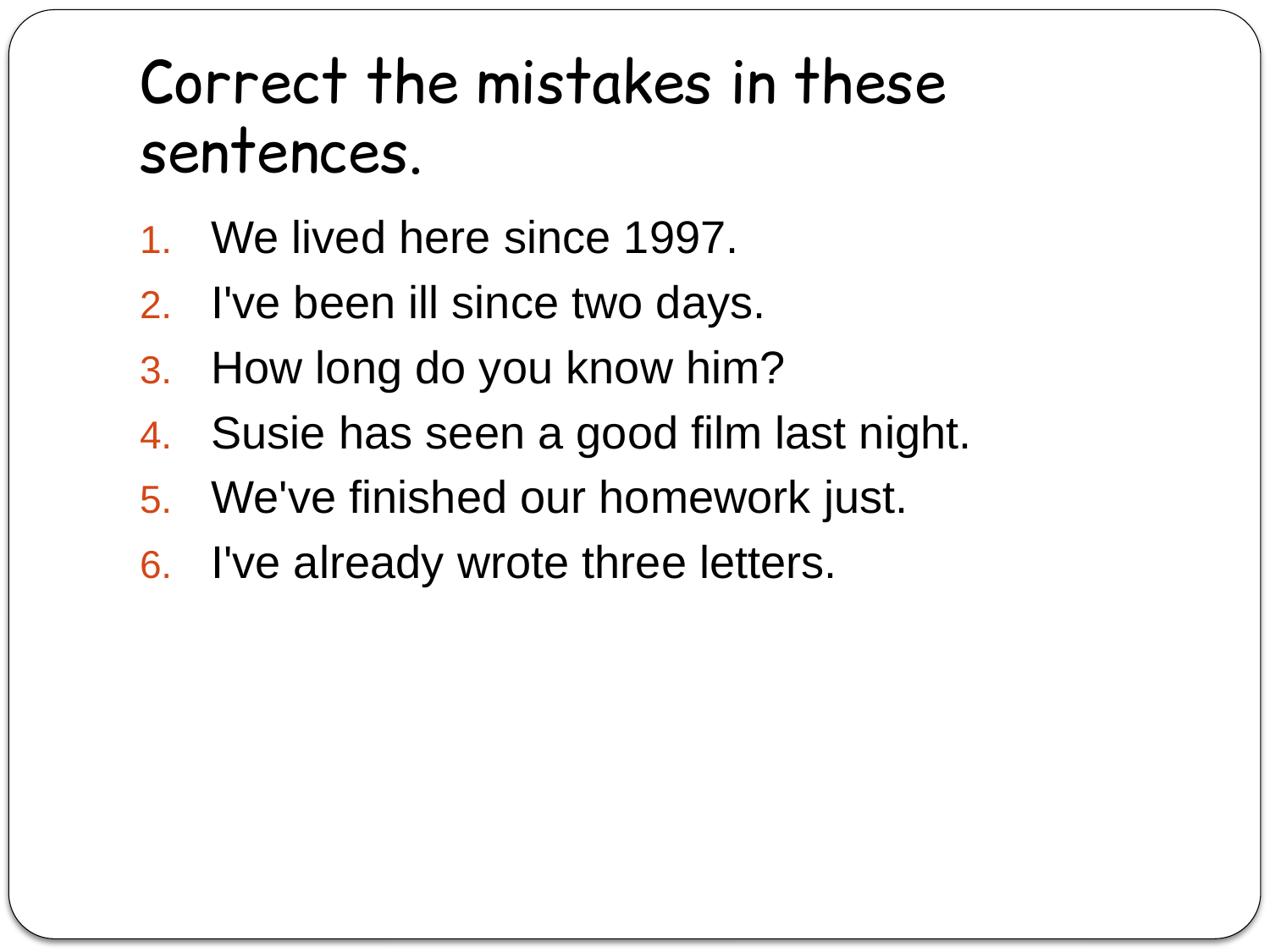

# Correct the mistakes in these sentences.
We lived here since 1997.
I've been ill since two days.
How long do you know him?
Susie has seen a good film last night.
We've finished our homework just.
I've already wrote three letters.